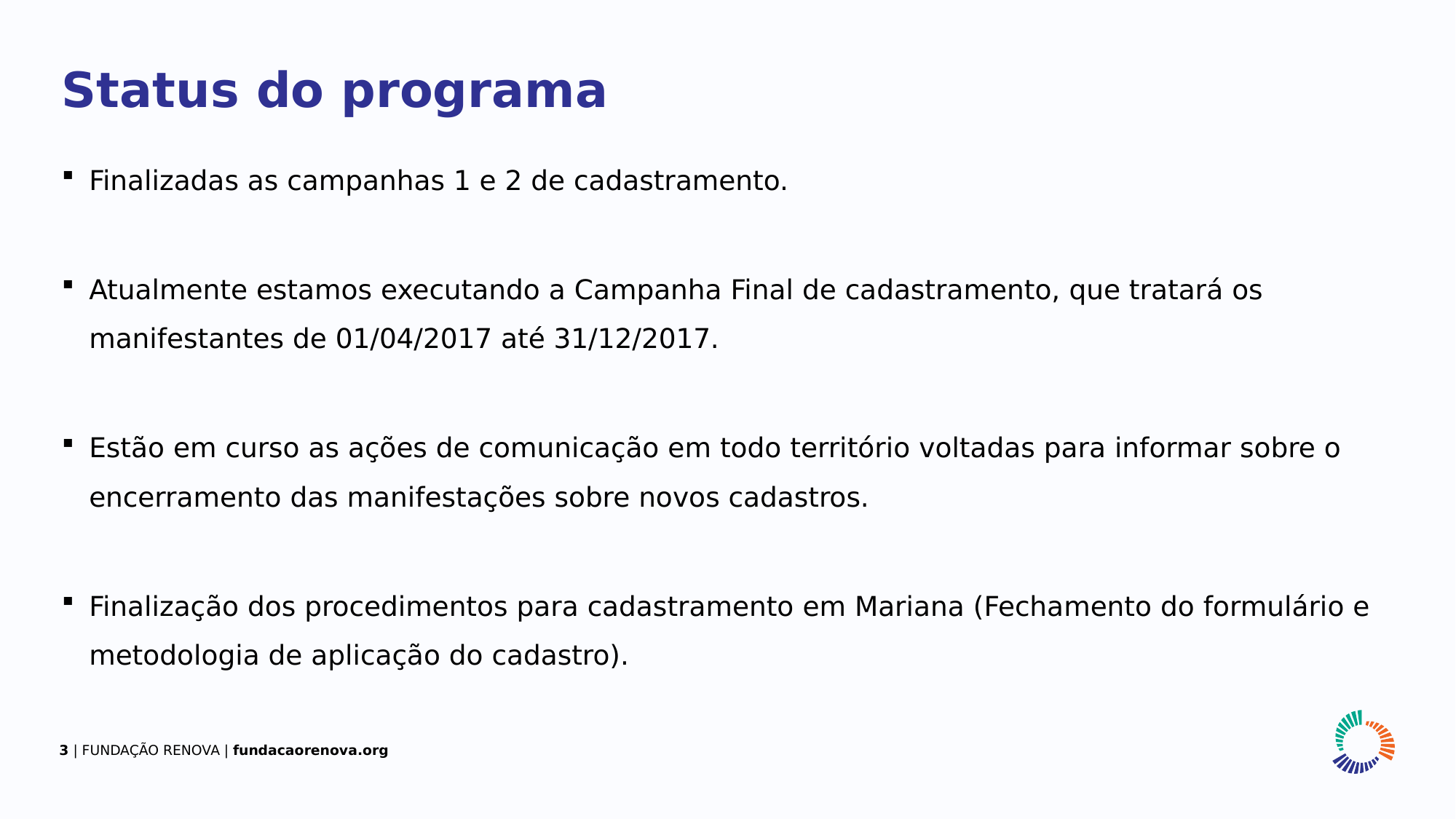

Status do programa
Finalizadas as campanhas 1 e 2 de cadastramento.

Atualmente estamos executando a Campanha Final de cadastramento, que tratará os manifestantes de 01/04/2017 até 31/12/2017.

Estão em curso as ações de comunicação em todo território voltadas para informar sobre o encerramento das manifestações sobre novos cadastros.

Finalização dos procedimentos para cadastramento em Mariana (Fechamento do formulário e metodologia de aplicação do cadastro).